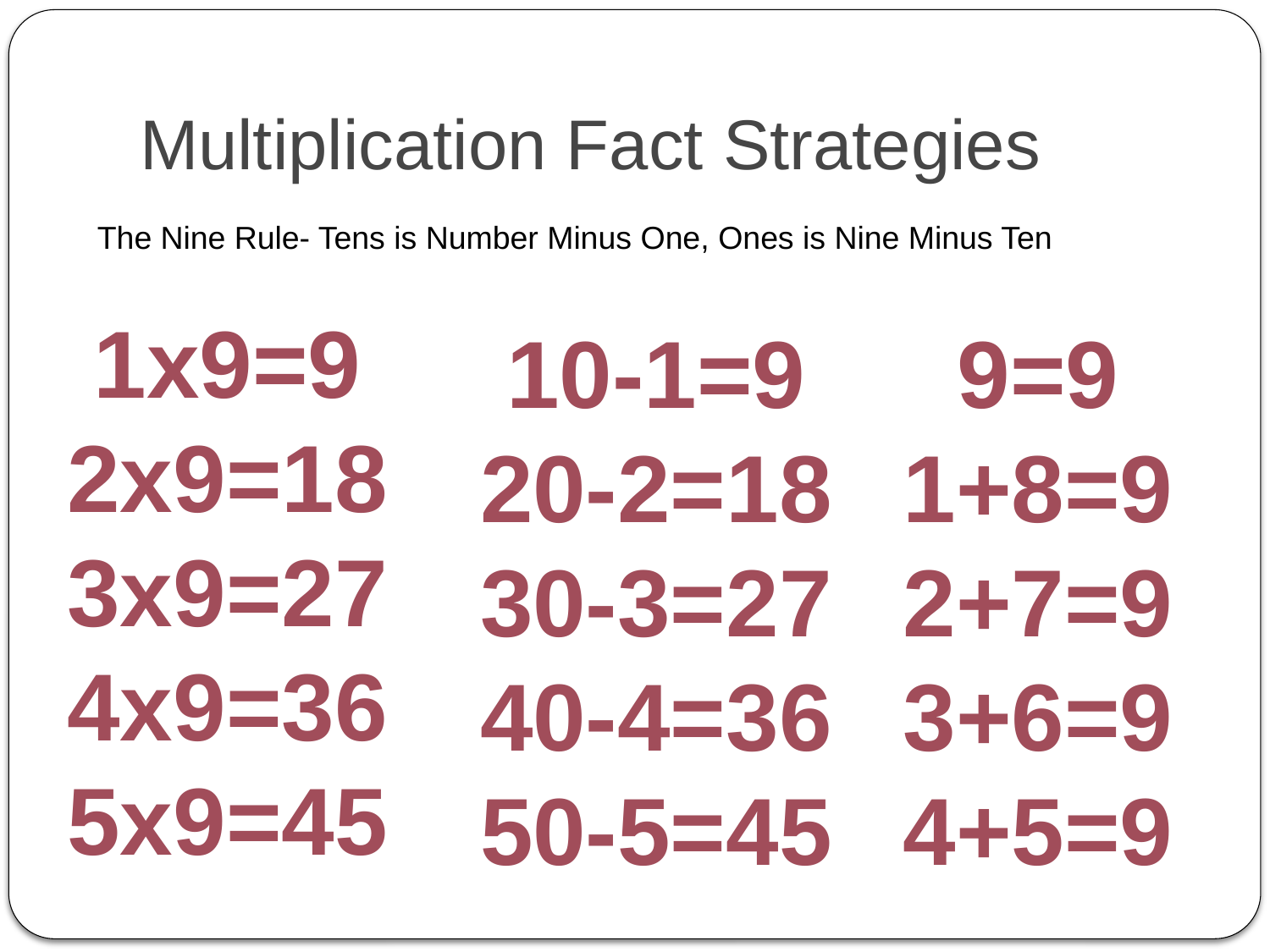

# Multiplication Fact Strategies
The Nine Rule- Tens is Number Minus One, Ones is Nine Minus Ten
1x9=9
2x9=18
3x9=27
4x9=36
5x9=45
10-1=9
20-2=18
30-3=27
40-4=36
50-5=45
9=9
1+8=9
2+7=9
3+6=9
4+5=9